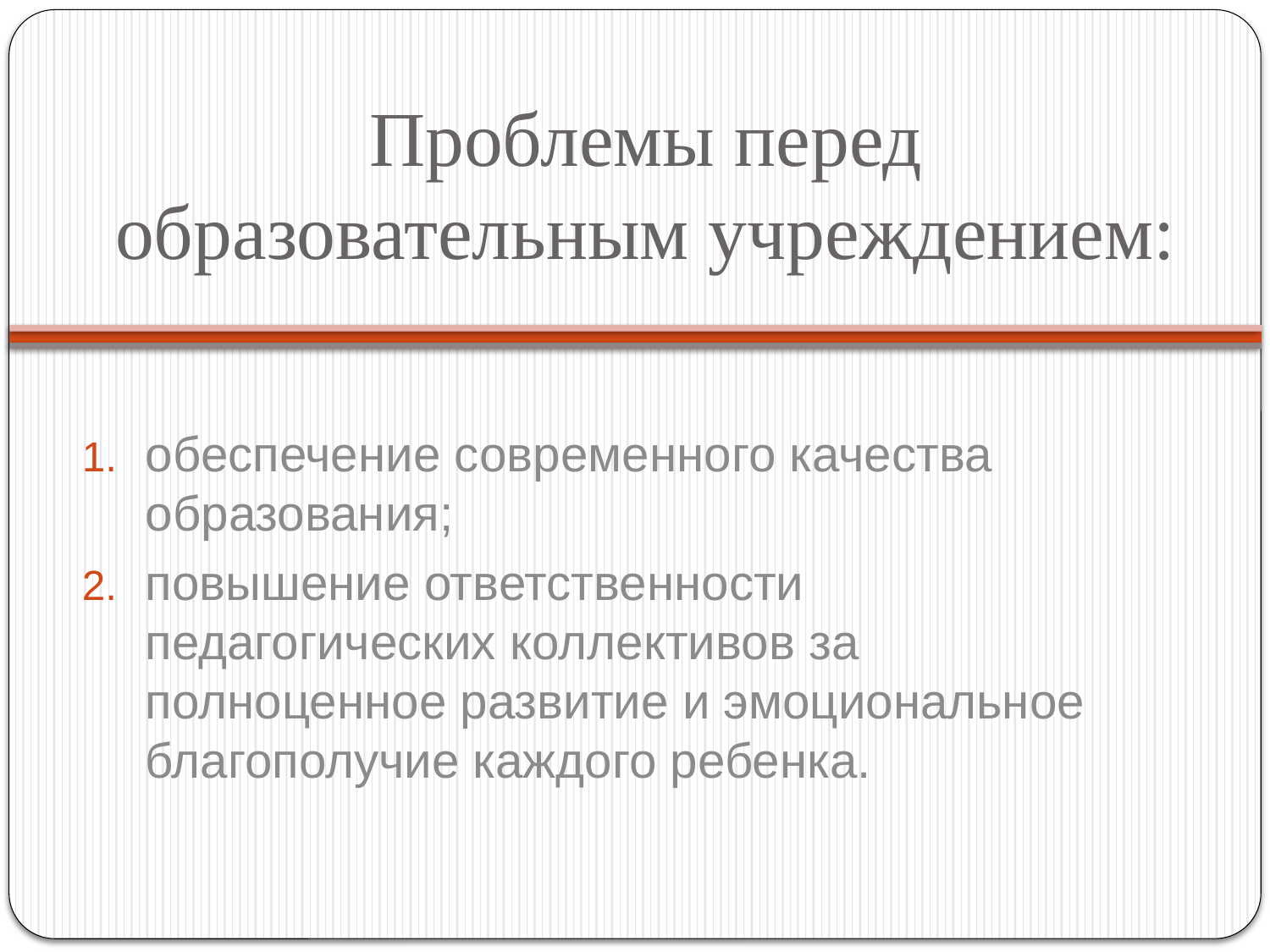

# Проблемы перед образовательным учреждением:
обеспечение современного качества образования;
повышение ответственности педагогических коллективов за полноценное развитие и эмоциональное благополучие каждого ребенка.